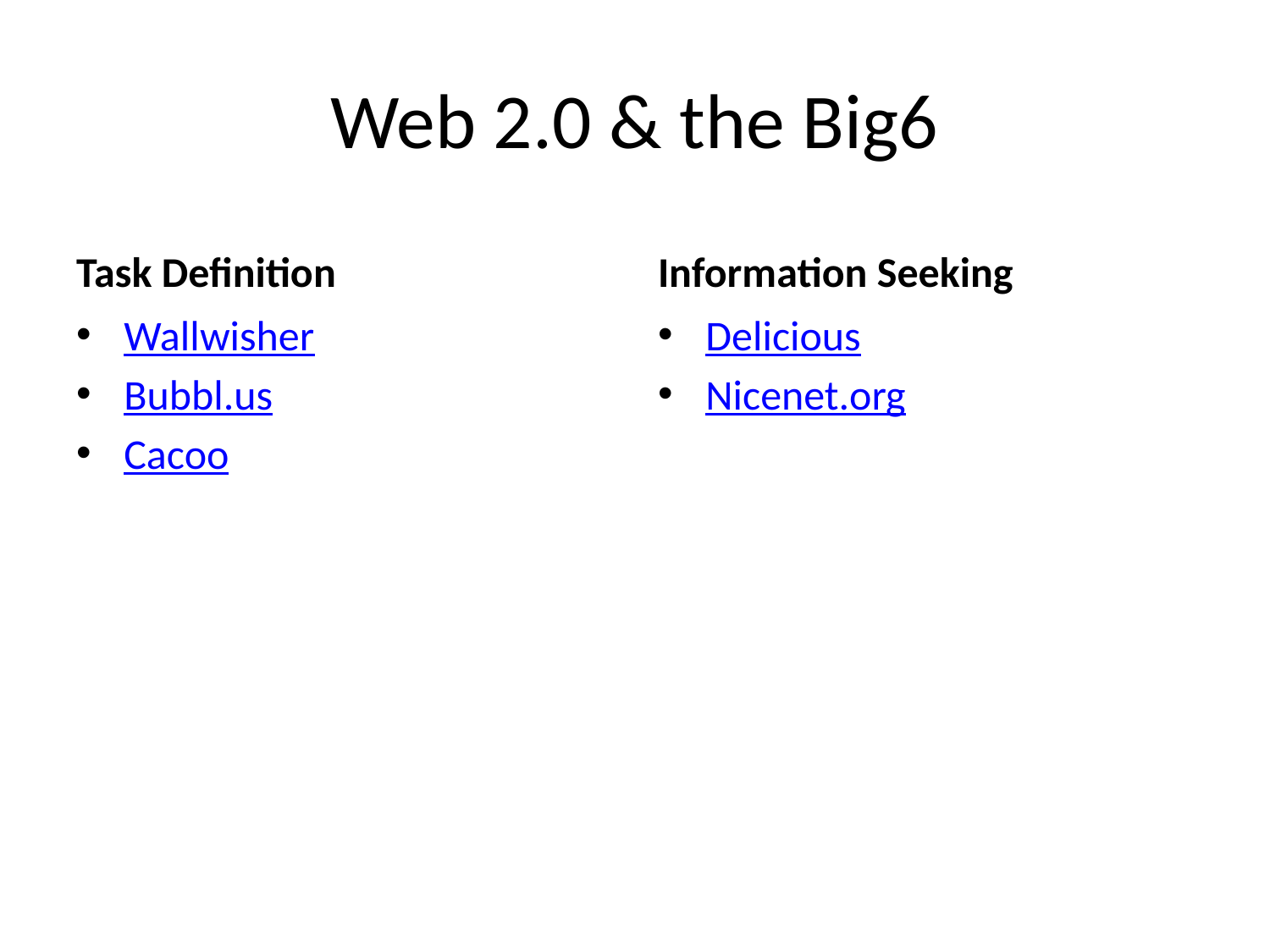

# Web 2.0 & the Big6
Task Definition
Information Seeking
Wallwisher
Bubbl.us
Cacoo
Delicious
Nicenet.org